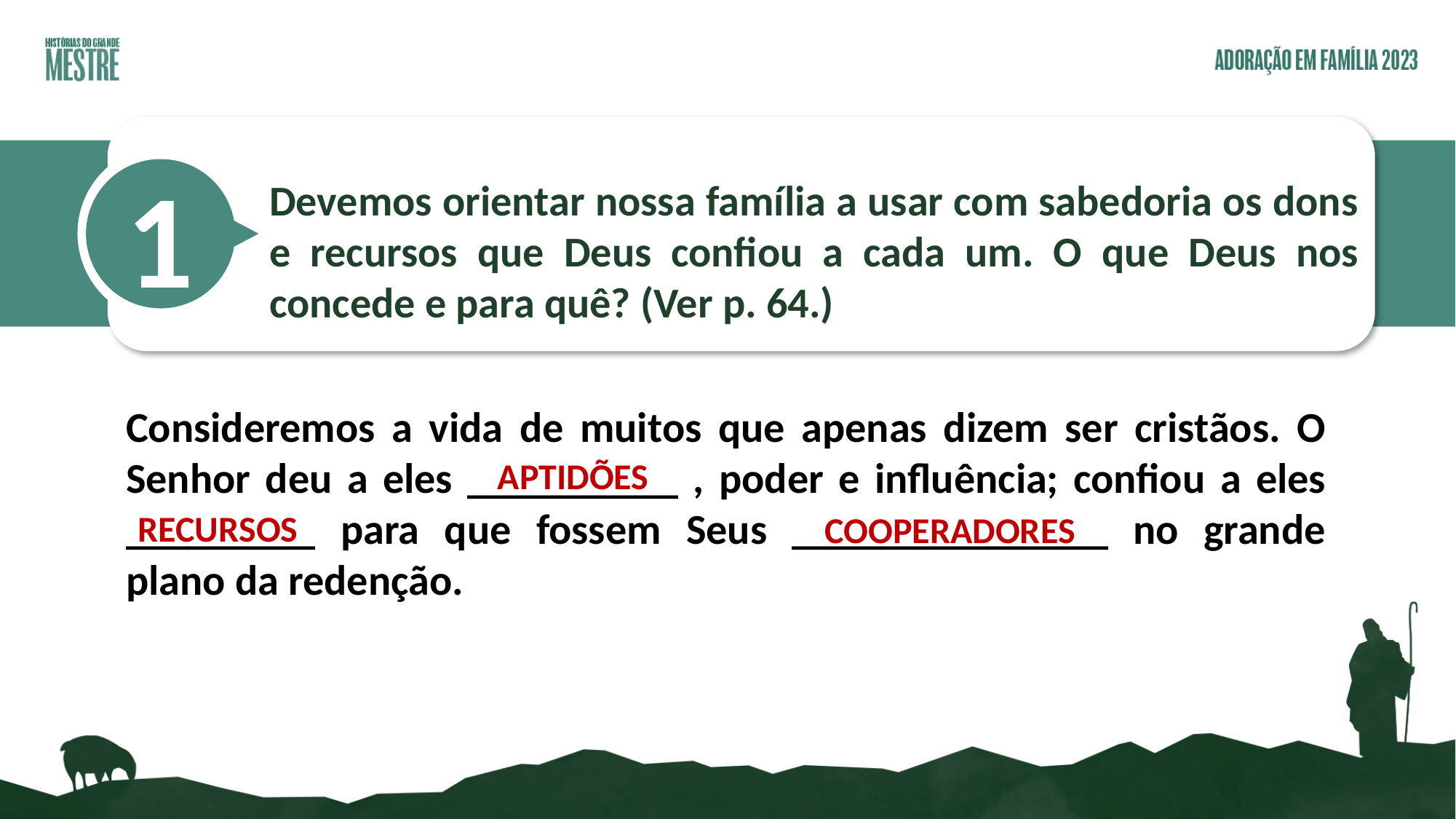

1

Devemos orientar nossa família a usar com sabedoria os dons e recursos que Deus confiou a cada um. O que Deus nos concede e para quê? (Ver p. 64.)
Consideremos a vida de muitos que apenas dizem ser cristãos. O Senhor deu a eles __________ , poder e influência; confiou a eles _________ para que fossem Seus _______________ no grande plano da redenção.
APTIDÕES
RECURSOS
COOPERADORES